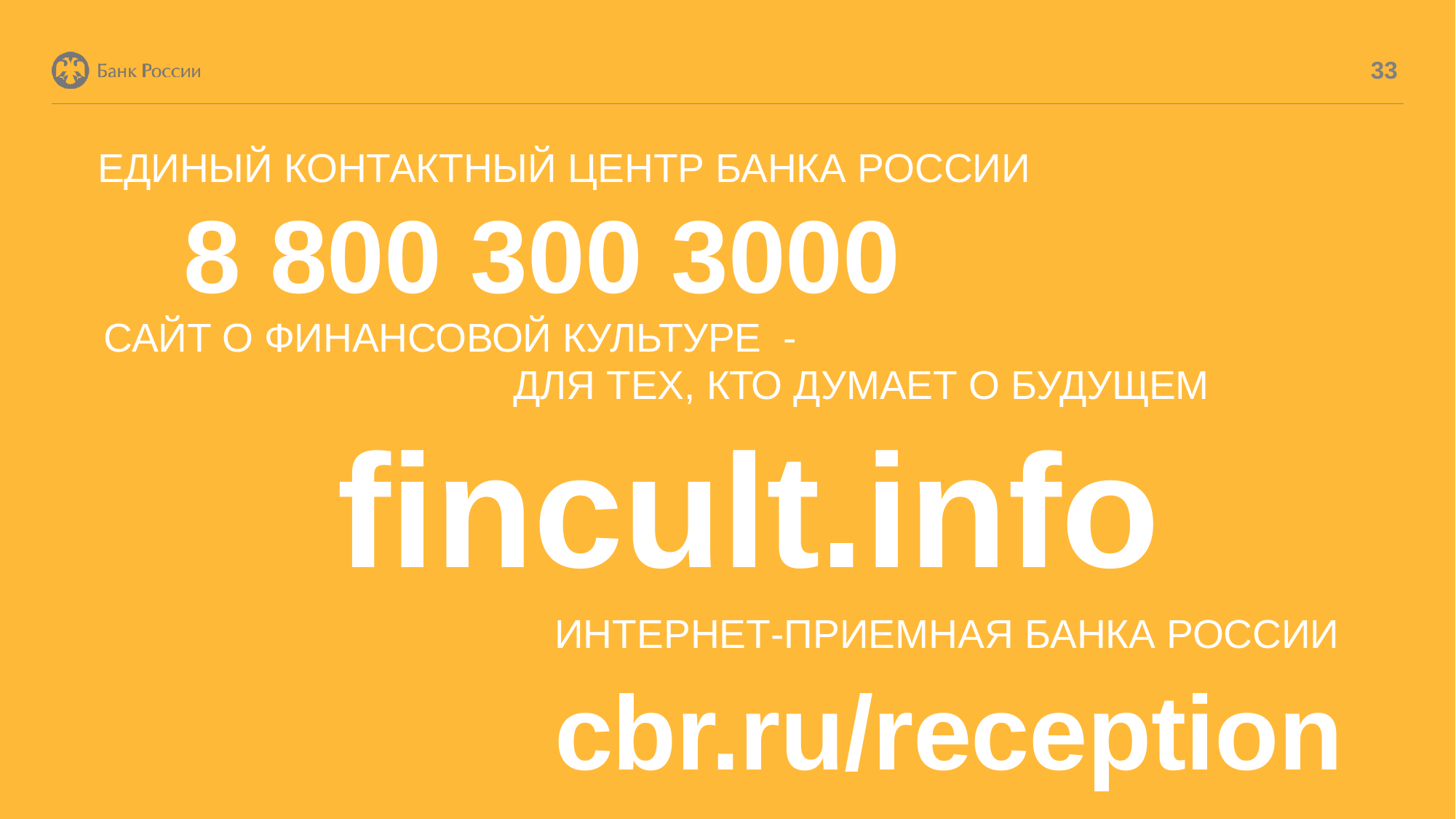

33
ЕДИНЫЙ КОНТАКТНЫЙ ЦЕНТР БАНКА РОССИИ
   8 800 300 3000
САЙТ О ФИНАНСОВОЙ КУЛЬТУРЕ  -                                                                              ДЛЯ ТЕХ, КТО ДУМАЕТ О БУДУЩЕМ
fincult.info
ИНТЕРНЕТ-ПРИЕМНАЯ БАНКА РОССИИ
cbr.ru/reception